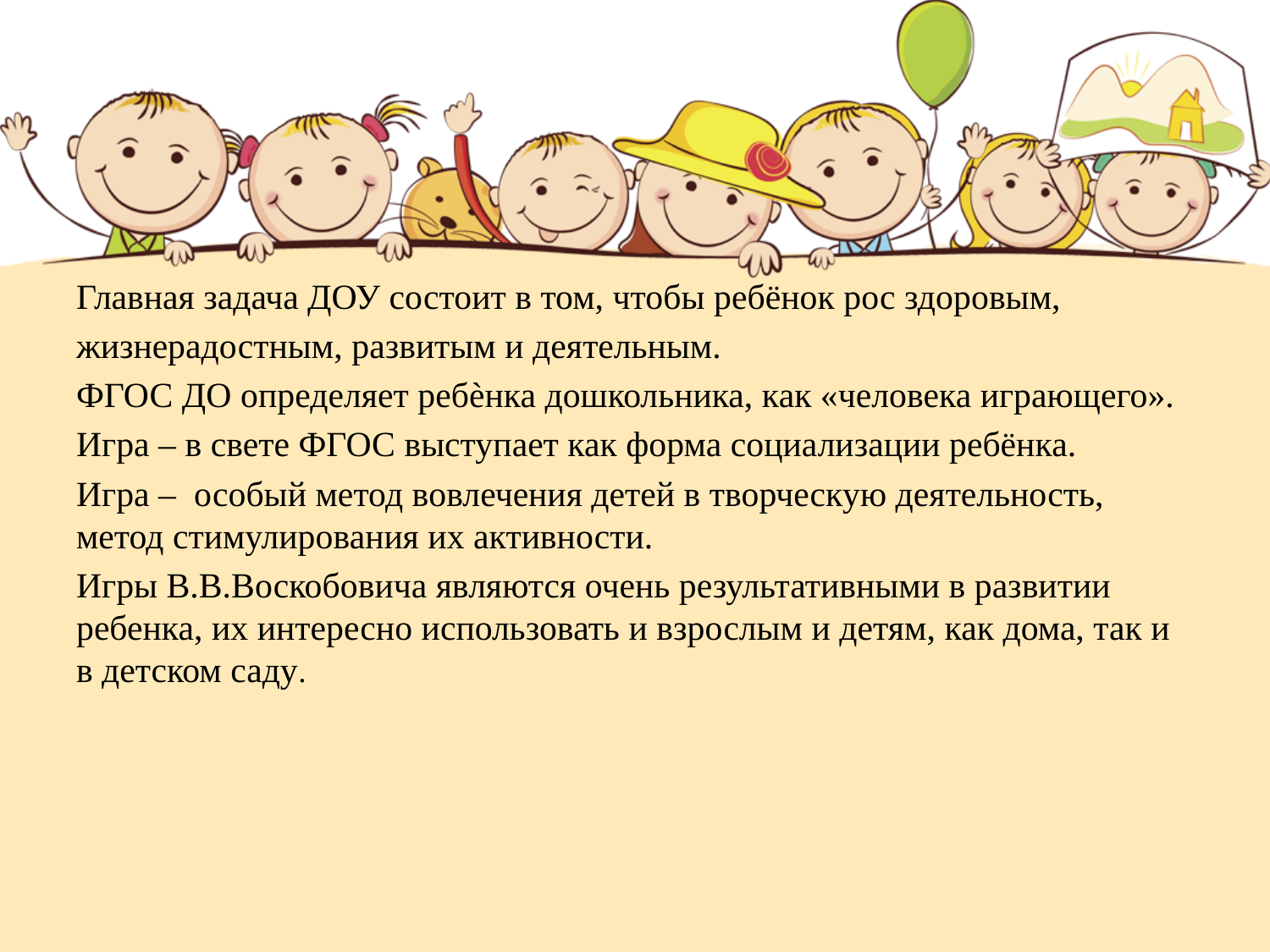

#

Главная задача ДОУ состоит в том, чтобы ребёнок рос здоровым,
жизнерадостным, развитым и деятельным.
ФГОС ДО определяет ребѐнка дошкольника, как «человека играющего».
Игра – в свете ФГОС выступает как форма социализации ребёнка.
Игра –  особый метод вовлечения детей в творческую деятельность, метод стимулирования их активности.
Игры В.В.Воскобовича являются очень результативными в развитии ребенка, их интересно использовать и взрослым и детям, как дома, так и в детском саду.